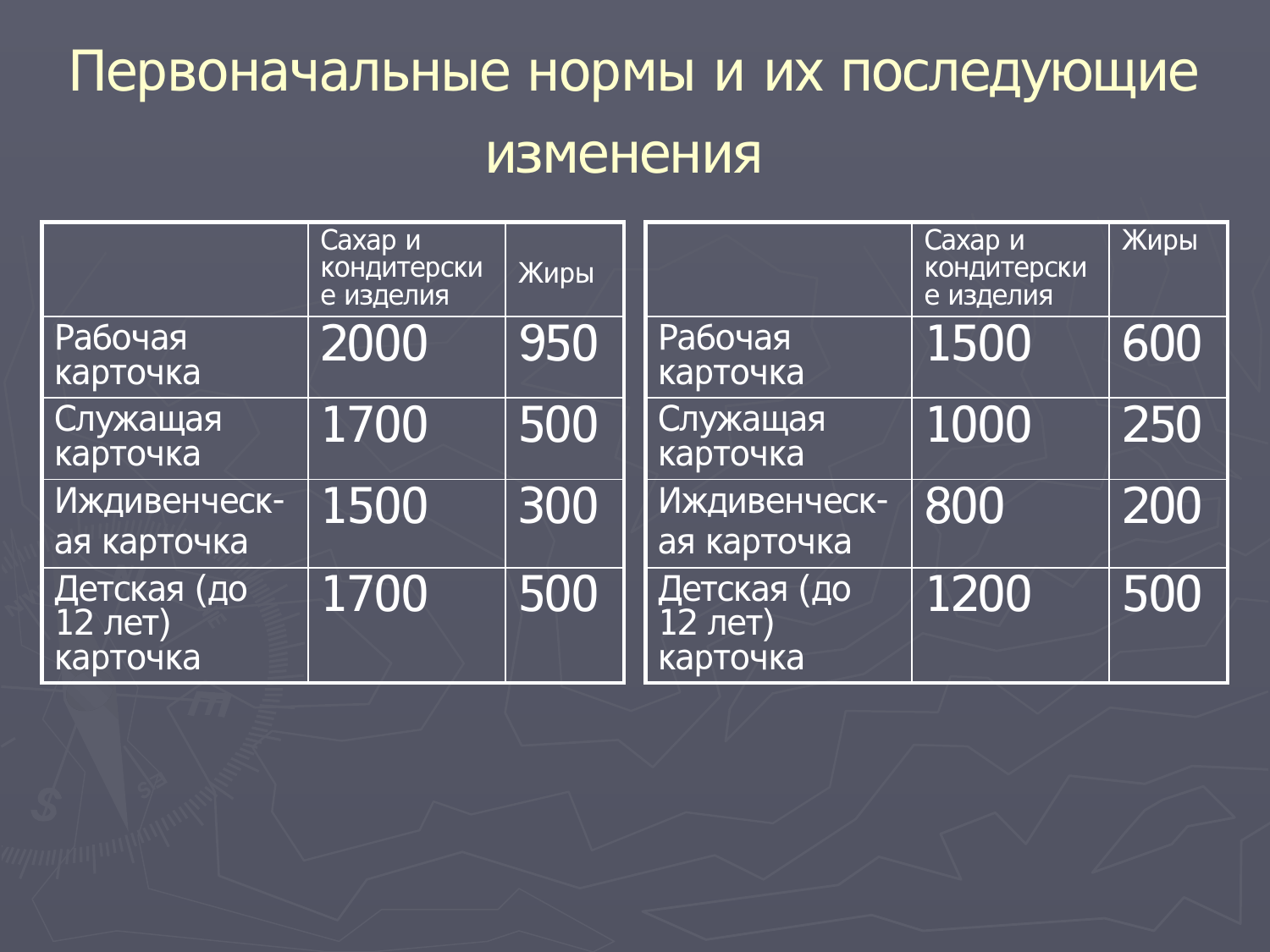

# Первоначальные нормы и их последующие изменения
|  | Сахар и кондитерские изделия | Жиры |
| --- | --- | --- |
| Рабочая карточка | 2000 | 950 |
| Служащая карточка | 1700 | 500 |
| Иждивенческ- ая карточка | 1500 | 300 |
| Детская (до 12 лет) карточка | 1700 | 500 |
|  | Сахар и кондитерские изделия | Жиры |
| --- | --- | --- |
| Рабочая карточка | 1500 | 600 |
| Служащая карточка | 1000 | 250 |
| Иждивенческ- ая карточка | 800 | 200 |
| Детская (до 12 лет) карточка | 1200 | 500 |